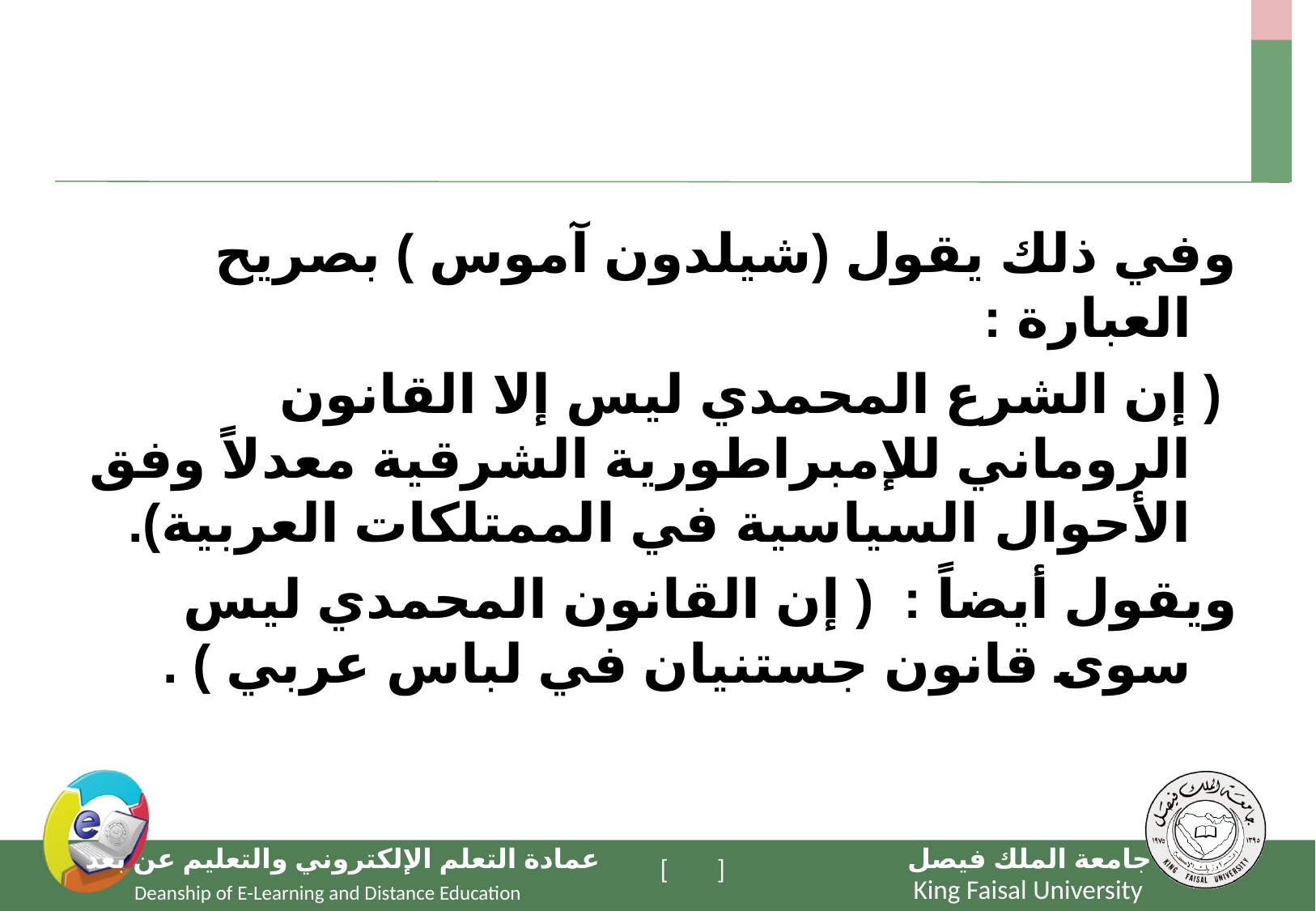

#
وفي ذلك يقول (شيلدون آموس ) بصريح العبارة :
 ( إن الشرع المحمدي ليس إلا القانون الروماني للإمبراطورية الشرقية معدلاً وفق الأحوال السياسية في الممتلكات العربية).
ويقول أيضاً :  ( إن القانون المحمدي ليس سوى قانون جستنيان في لباس عربي ) .